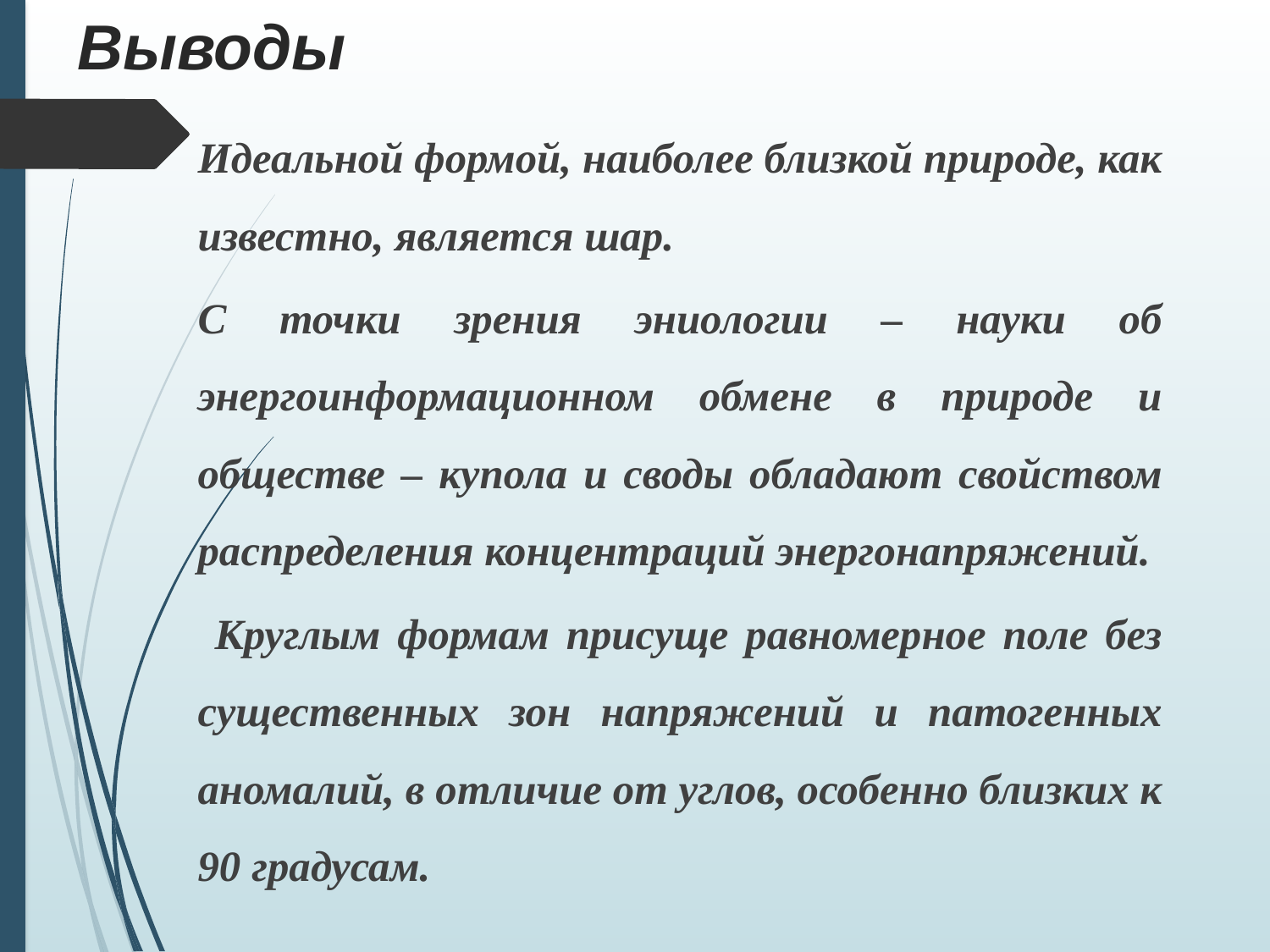

# Выводы
Идеальной формой, наиболее близкой природе, как известно, является шар.
С точки зрения эниологии – науки об энергоинформационном обмене в природе и обществе – купола и своды обладают свойством распределения концентраций энергонапряжений.
 Круглым формам присуще равномерное поле без существенных зон напряжений и патогенных аномалий, в отличие от углов, особенно близких к 90 градусам.